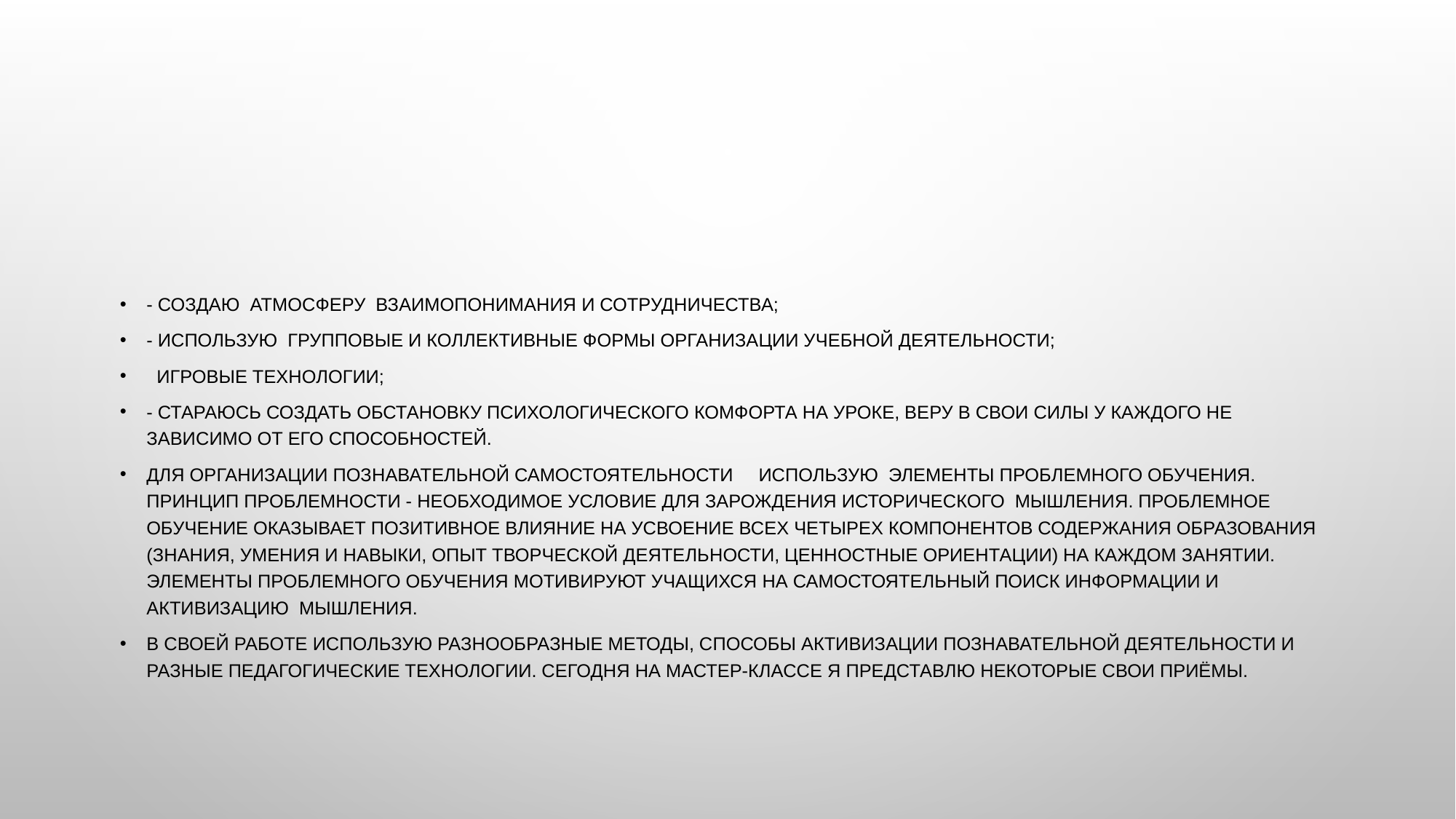

#
- Создаю  атмосферу  взаимопонимания и сотрудничества;
- Использую  групповые и коллективные формы организации учебной деятельности;
  игровые технологии;
- стараюсь создать обстановку психологического комфорта на уроке, веру в свои силы у каждого не зависимо от его способностей.
Для организации познавательной самостоятельности     использую  элементы проблемного обучения. Принцип проблемности - необходимое условие для зарождения исторического  мышления. Проблемное обучение оказывает позитивное влияние на усвоение всех четырех компонентов содержания образования (знания, умения и навыки, опыт творческой деятельности, ценностные ориентации) на каждом занятии. Элементы проблемного обучения мотивируют учащихся на самостоятельный поиск информации и активизацию  мышления.
В своей работе использую разнообразные методы, способы активизации познавательной деятельности и разные педагогические технологии. Сегодня на мастер-классе я представлю некоторые свои приёмы.